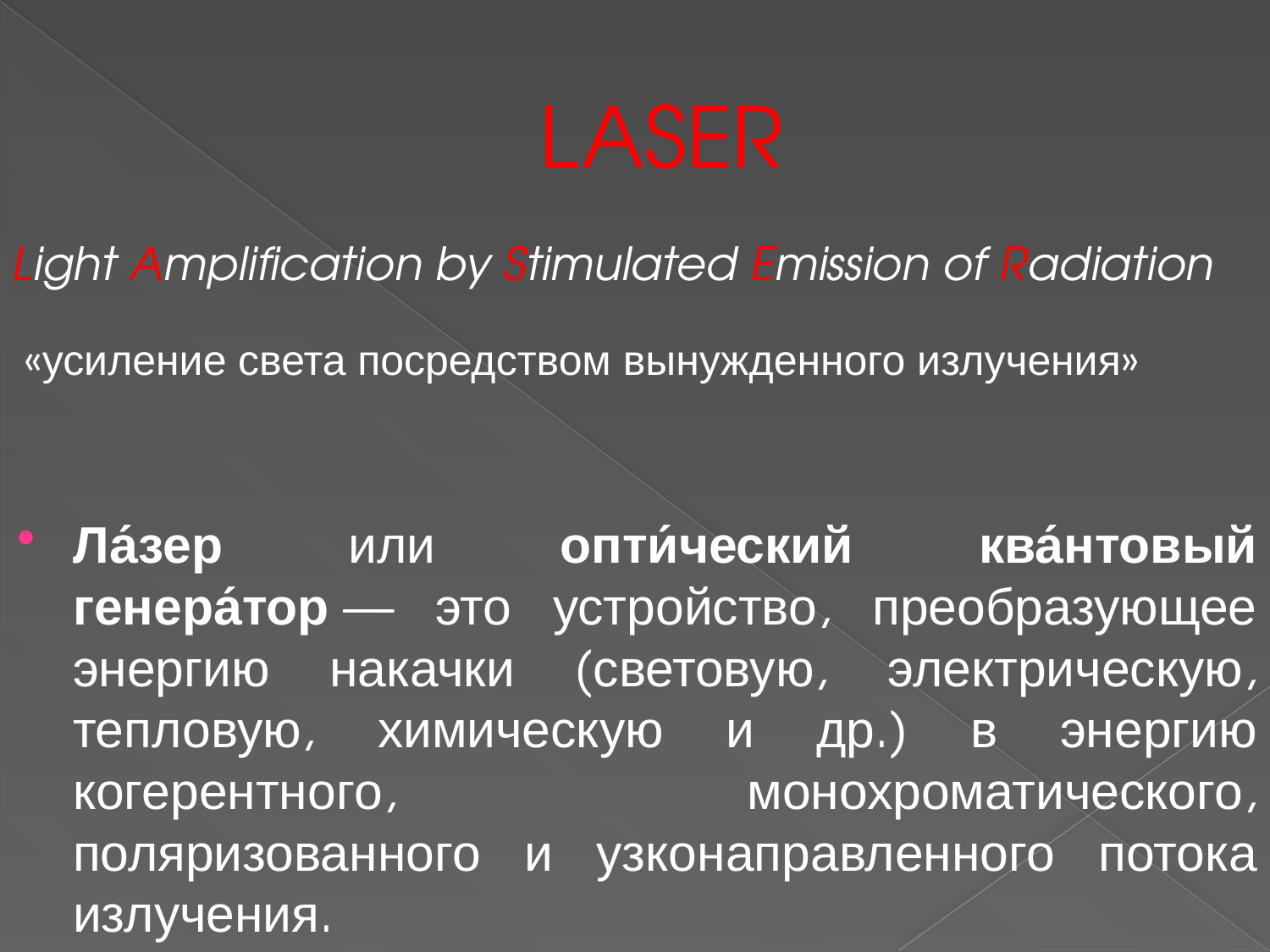

# LASER
Light Amplification by Stimulated Emission of Radiation
 «усиление света посредством вынужденного излучения»
Ла́зер или опти́ческий ква́нтовый генера́тор — это устройство, преобразующее энергию накачки (световую, электрическую, тепловую, химическую и др.) в энергию когерентного, монохроматического, поляризованного и узконаправленного потока излучения.